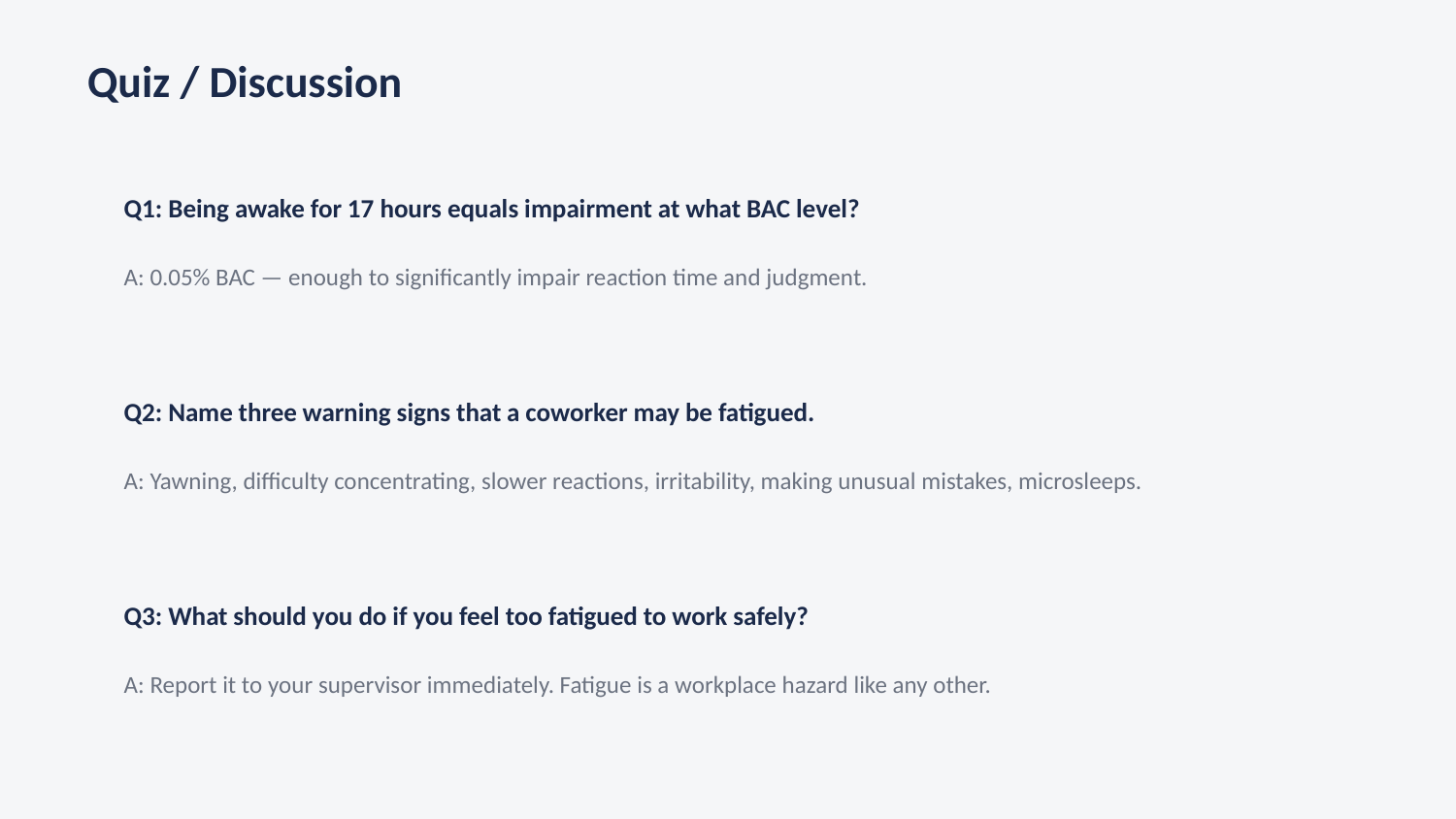

Quiz / Discussion

Q1: Being awake for 17 hours equals impairment at what BAC level?
A: 0.05% BAC — enough to significantly impair reaction time and judgment.

Q2: Name three warning signs that a coworker may be fatigued.
A: Yawning, difficulty concentrating, slower reactions, irritability, making unusual mistakes, microsleeps.

Q3: What should you do if you feel too fatigued to work safely?
A: Report it to your supervisor immediately. Fatigue is a workplace hazard like any other.